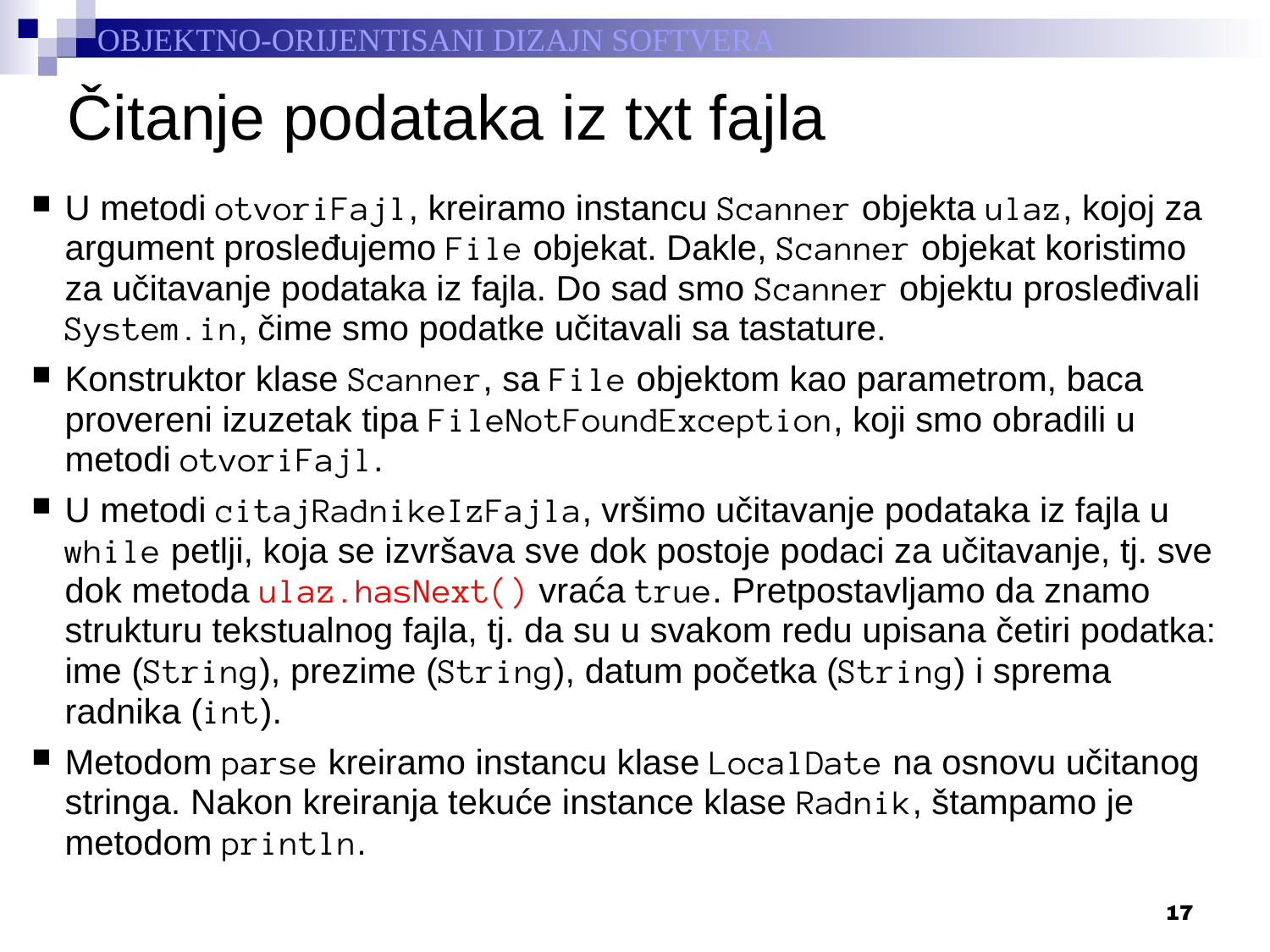

# Čitanje podataka iz txt fajla
U metodi otvoriFajl, kreiramo instancu Scanner objekta ulaz, kojoj za argument prosleđujemo File objekat. Dakle, Scanner objekat koristimo za učitavanje podataka iz fajla. Do sad smo Scanner objektu prosleđivali System.in, čime smo podatke učitavali sa tastature.
Konstruktor klase Scanner, sa File objektom kao parametrom, baca provereni izuzetak tipa FileNotFoundException, koji smo obradili u metodi otvoriFajl.
U metodi citajRadnikeIzFajla, vršimo učitavanje podataka iz fajla u while petlji, koja se izvršava sve dok postoje podaci za učitavanje, tj. sve dok metoda ulaz.hasNext() vraća true. Pretpostavljamo da znamo strukturu tekstualnog fajla, tj. da su u svakom redu upisana četiri podatka: ime (String), prezime (String), datum početka (String) i sprema radnika (int).
Metodom parse kreiramo instancu klase LocalDate na osnovu učitanog stringa. Nakon kreiranja tekuće instance klase Radnik, štampamo je metodom println.
17